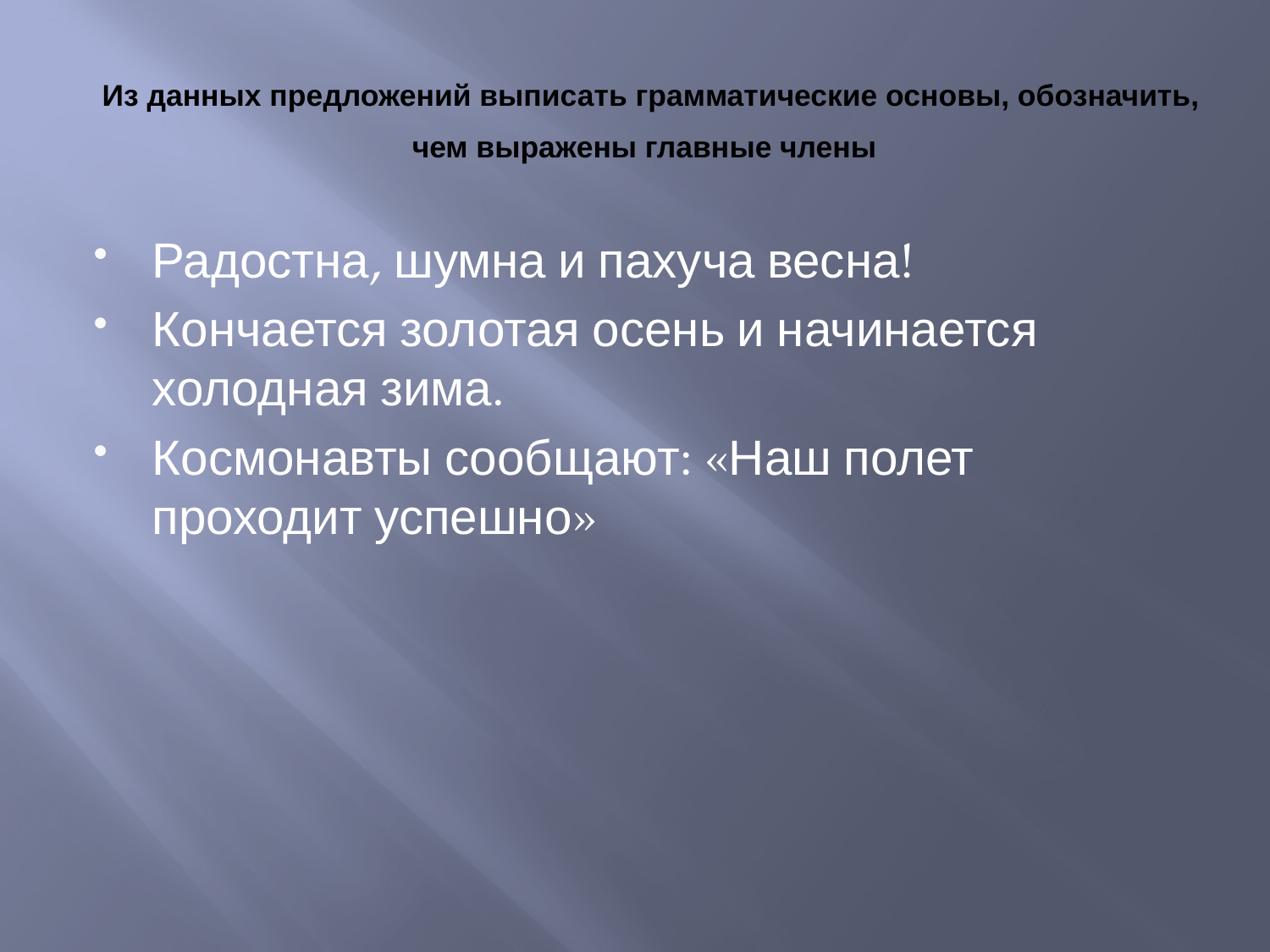

# Из данных предложений выписать грамматические основы, обозначить, чем выражены главные члены
Радостна, шумна и пахуча весна!
Кончается золотая осень и начинается холодная зима.
Космонавты сообщают: «Наш полет проходит успешно»